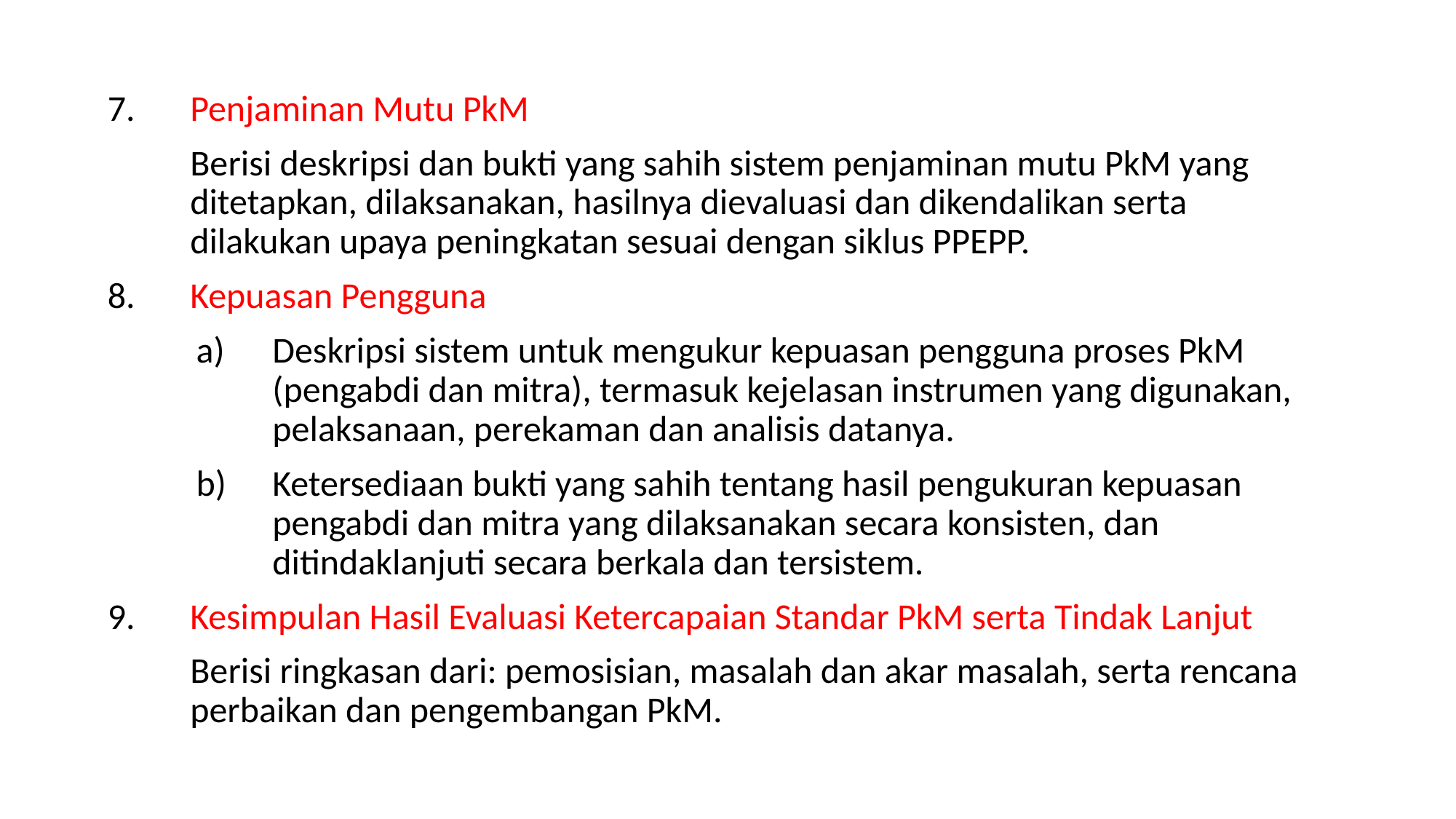

7. 	Penjaminan Mutu PkM
Berisi deskripsi dan bukti yang sahih sistem penjaminan mutu PkM yang ditetapkan, dilaksanakan, hasilnya dievaluasi dan dikendalikan serta dilakukan upaya peningkatan sesuai dengan siklus PPEPP.
8. 	Kepuasan Pengguna
a) 	Deskripsi sistem untuk mengukur kepuasan pengguna proses PkM (pengabdi dan mitra), termasuk kejelasan instrumen yang digunakan, pelaksanaan, perekaman dan analisis datanya.
b) 	Ketersediaan bukti yang sahih tentang hasil pengukuran kepuasan pengabdi dan mitra yang dilaksanakan secara konsisten, dan ditindaklanjuti secara berkala dan tersistem.
9. 	Kesimpulan Hasil Evaluasi Ketercapaian Standar PkM serta Tindak Lanjut
Berisi ringkasan dari: pemosisian, masalah dan akar masalah, serta rencana perbaikan dan pengembangan PkM.